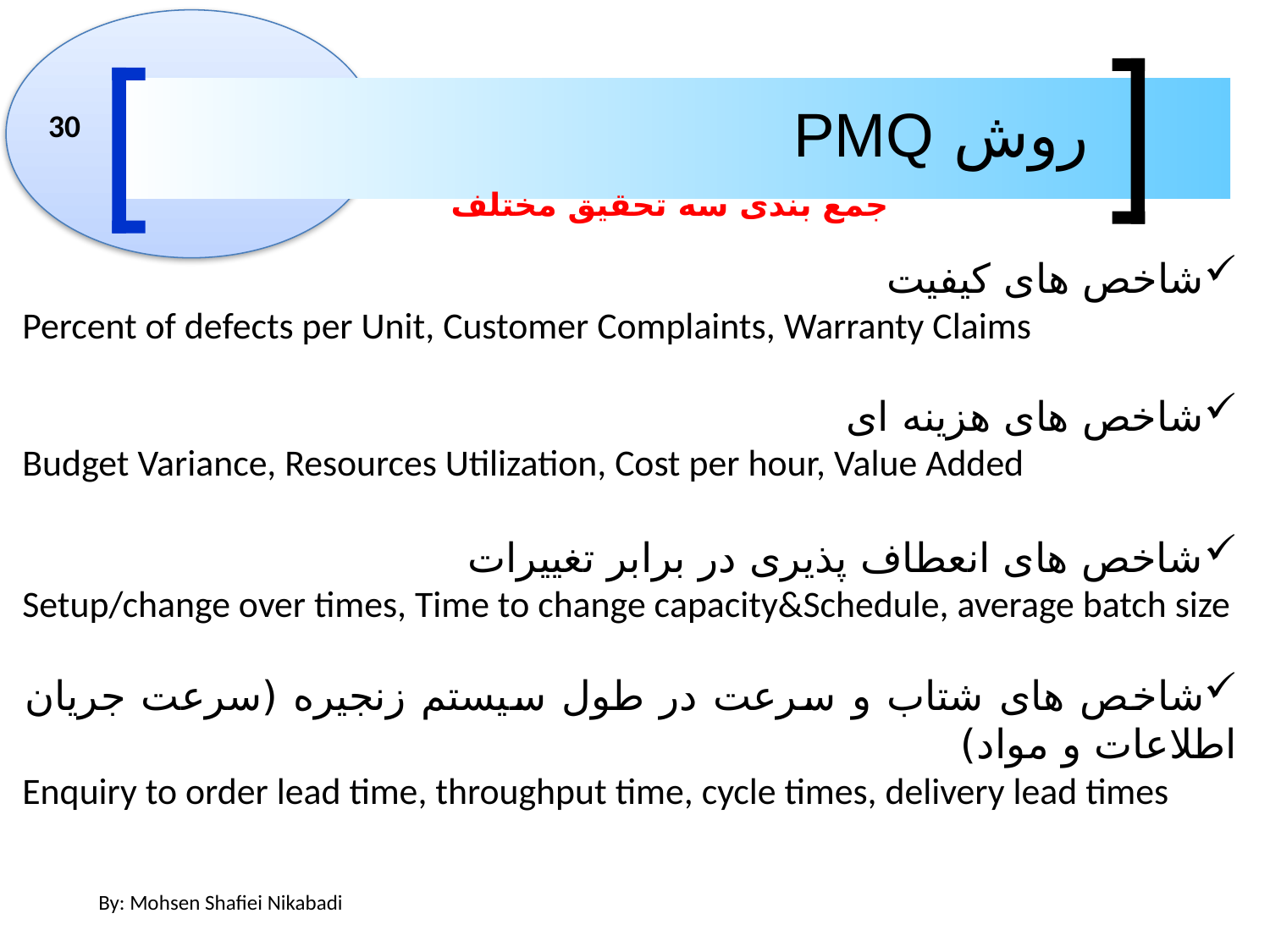

روش PMQ
30
جمع بندی سه تحقیق مختلف
شاخص های کیفیت
Percent of defects per Unit, Customer Complaints, Warranty Claims

شاخص های هزینه ای
Budget Variance, Resources Utilization, Cost per hour, Value Added

شاخص های انعطاف پذیری در برابر تغییرات
Setup/change over times, Time to change capacity&Schedule, average batch size

شاخص های شتاب و سرعت در طول سیستم زنجیره (سرعت جریان اطلاعات و مواد)
Enquiry to order lead time, throughput time, cycle times, delivery lead times

By: Mohsen Shafiei Nikabadi